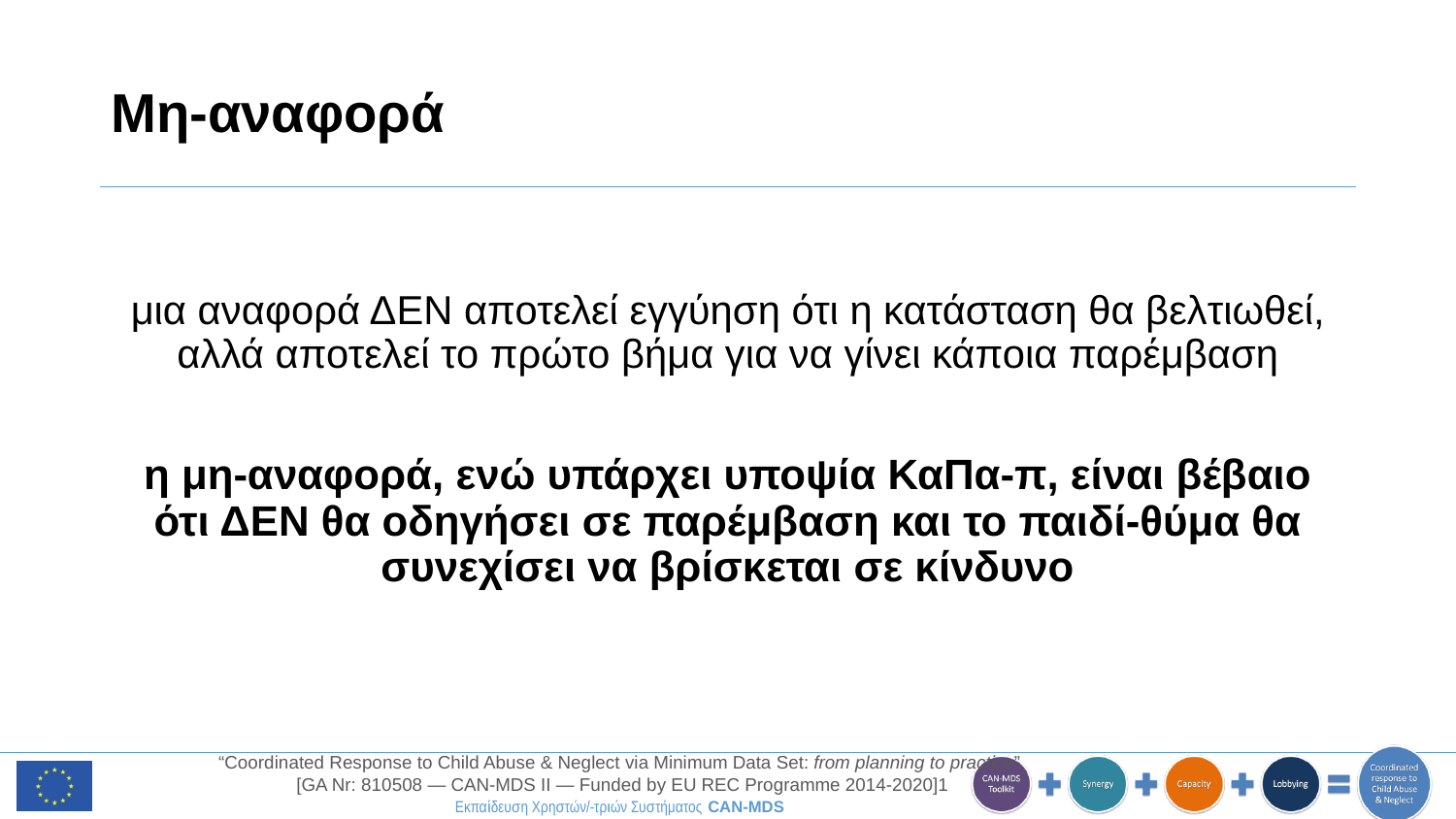

# Μη-αναφορά

μια αναφορά ΔΕΝ αποτελεί εγγύηση ότι η κατάσταση θα βελτιωθεί, αλλά αποτελεί το πρώτο βήμα για να γίνει κάποια παρέμβαση

η μη-αναφορά, ενώ υπάρχει υποψία ΚαΠα-π, είναι βέβαιο ότι ΔΕΝ θα οδηγήσει σε παρέμβαση και το παιδί-θύμα θα συνεχίσει να βρίσκεται σε κίνδυνο